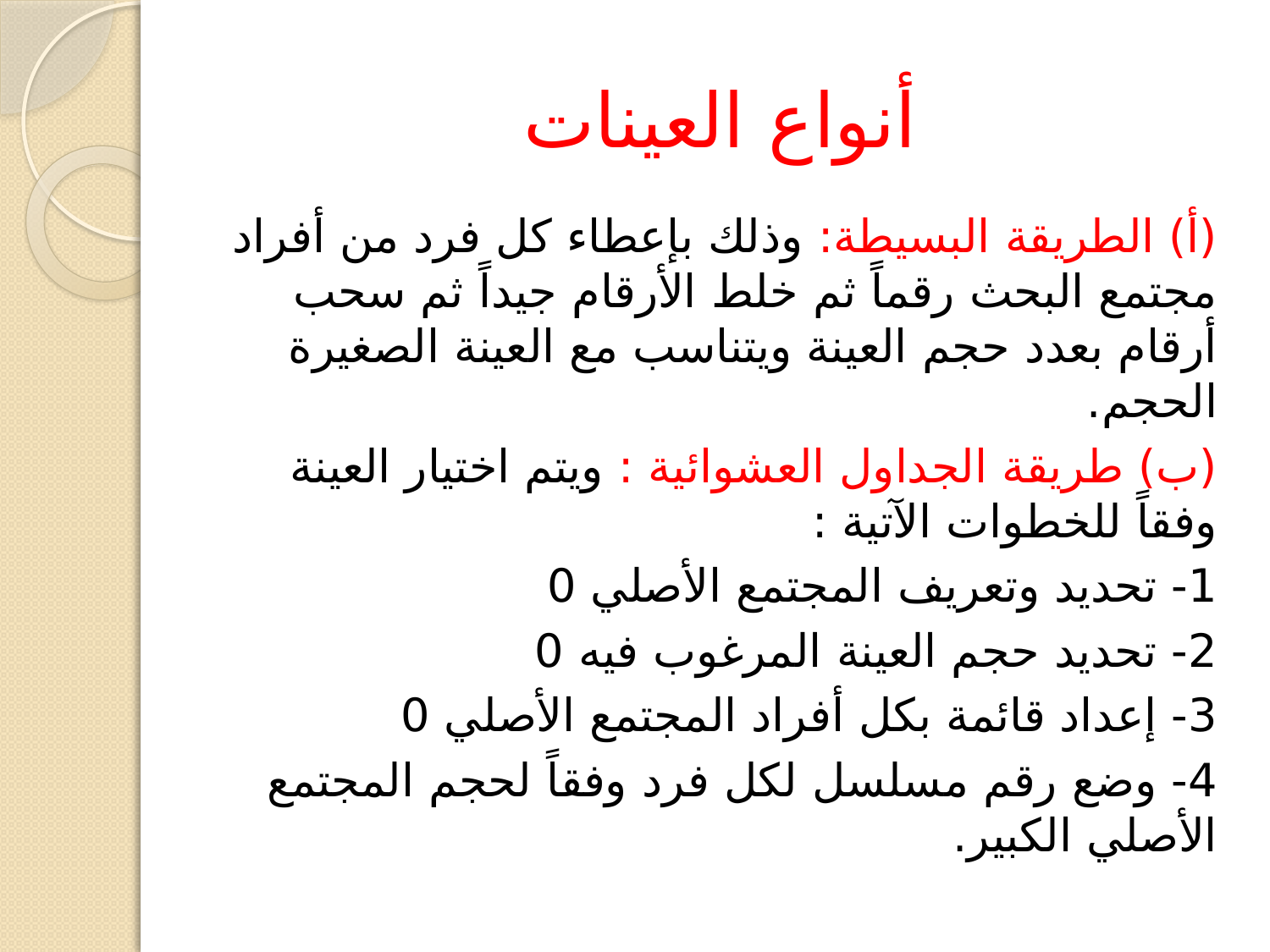

# أنواع العينات
(أ) الطريقة البسيطة: وذلك بإعطاء كل فرد من أفراد مجتمع البحث رقماً ثم خلط الأرقام جيداً ثم سحب أرقام بعدد حجم العينة ويتناسب مع العينة الصغيرة الحجم.
(ب) طريقة الجداول العشوائية : ويتم اختيار العينة وفقاً للخطوات الآتية :
1- تحديد وتعريف المجتمع الأصلي 0
2- تحديد حجم العينة المرغوب فيه 0
3- إعداد قائمة بكل أفراد المجتمع الأصلي 0
4- وضع رقم مسلسل لكل فرد وفقاً لحجم المجتمع الأصلي الكبير.